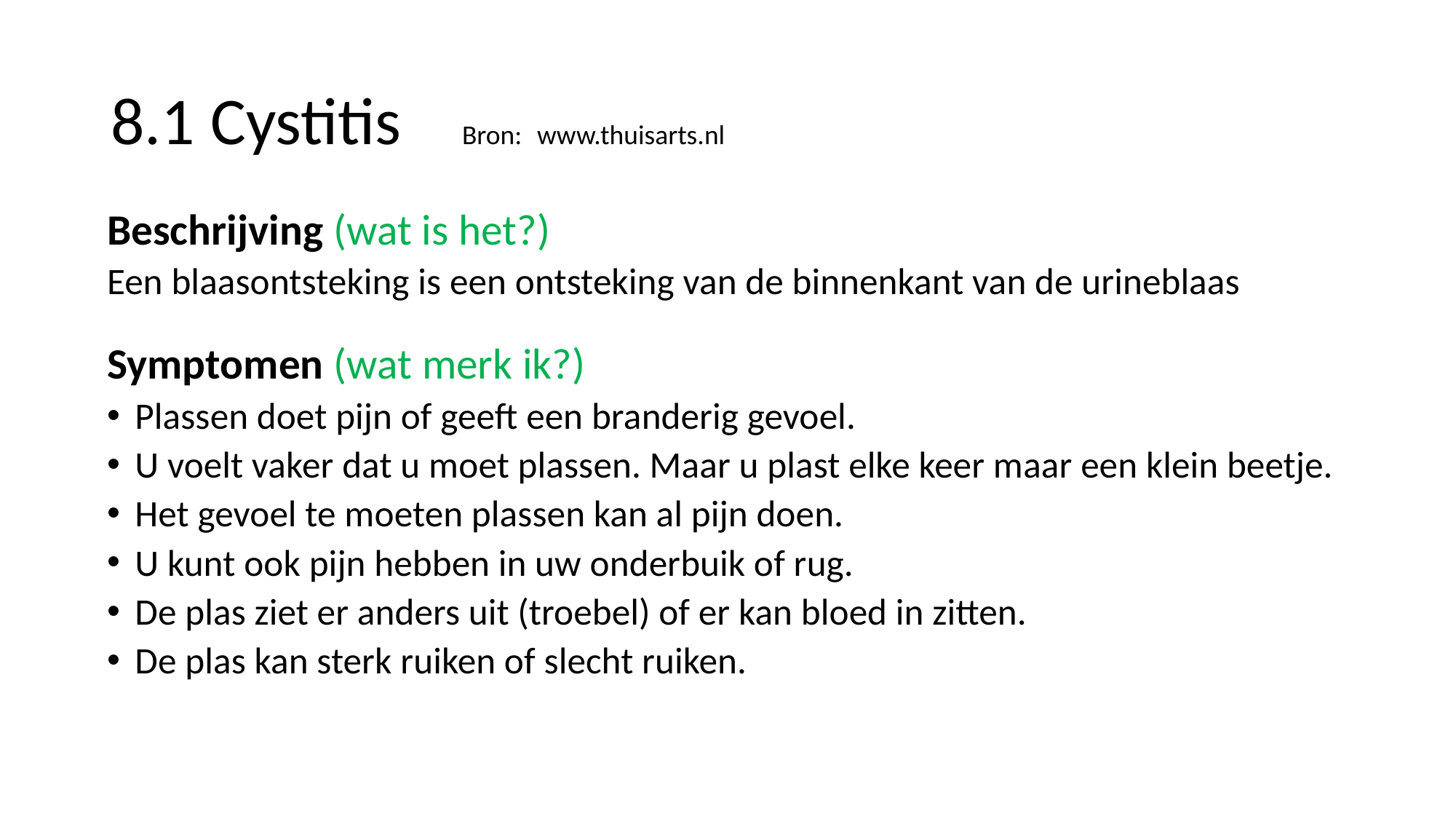

# 8.1 Cystitis    Bron: www.thuisarts.nl
Beschrijving (wat is het?)
Een blaasontsteking is een ontsteking van de binnenkant van de urineblaas

Symptomen (wat merk ik?)
Plassen doet pijn of geeft een branderig gevoel.
U voelt vaker dat u moet plassen. Maar u plast elke keer maar een klein beetje.
Het gevoel te moeten plassen kan al pijn doen.
U kunt ook pijn hebben in uw onderbuik of rug.
De plas ziet er anders uit (troebel) of er kan bloed in zitten.
De plas kan sterk ruiken of slecht ruiken.